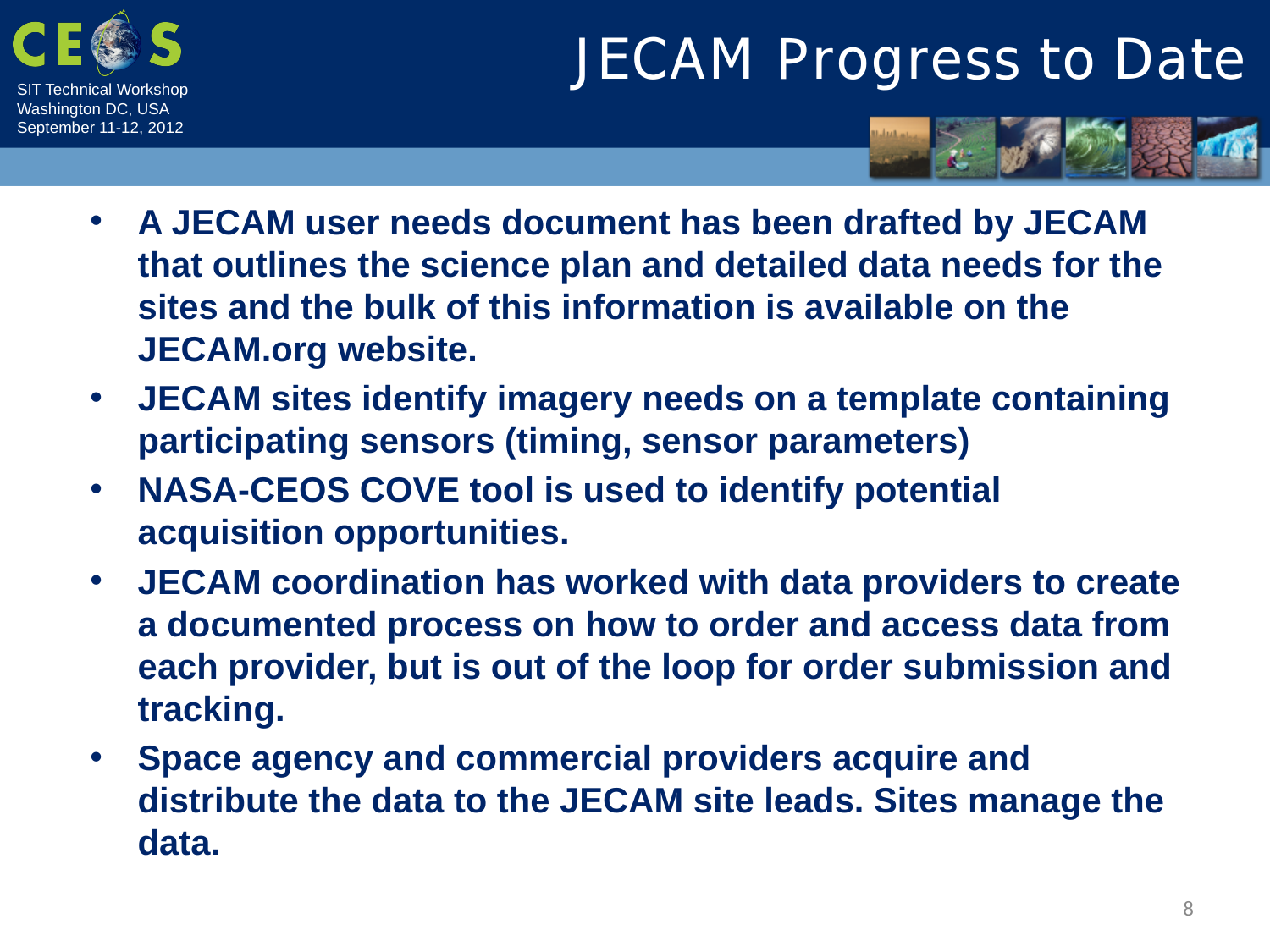

JECAM Progress to Date
A JECAM user needs document has been drafted by JECAM that outlines the science plan and detailed data needs for the sites and the bulk of this information is available on the JECAM.org website.
JECAM sites identify imagery needs on a template containing participating sensors (timing, sensor parameters)
NASA-CEOS COVE tool is used to identify potential acquisition opportunities.
JECAM coordination has worked with data providers to create a documented process on how to order and access data from each provider, but is out of the loop for order submission and tracking.
Space agency and commercial providers acquire and distribute the data to the JECAM site leads. Sites manage the data.

8